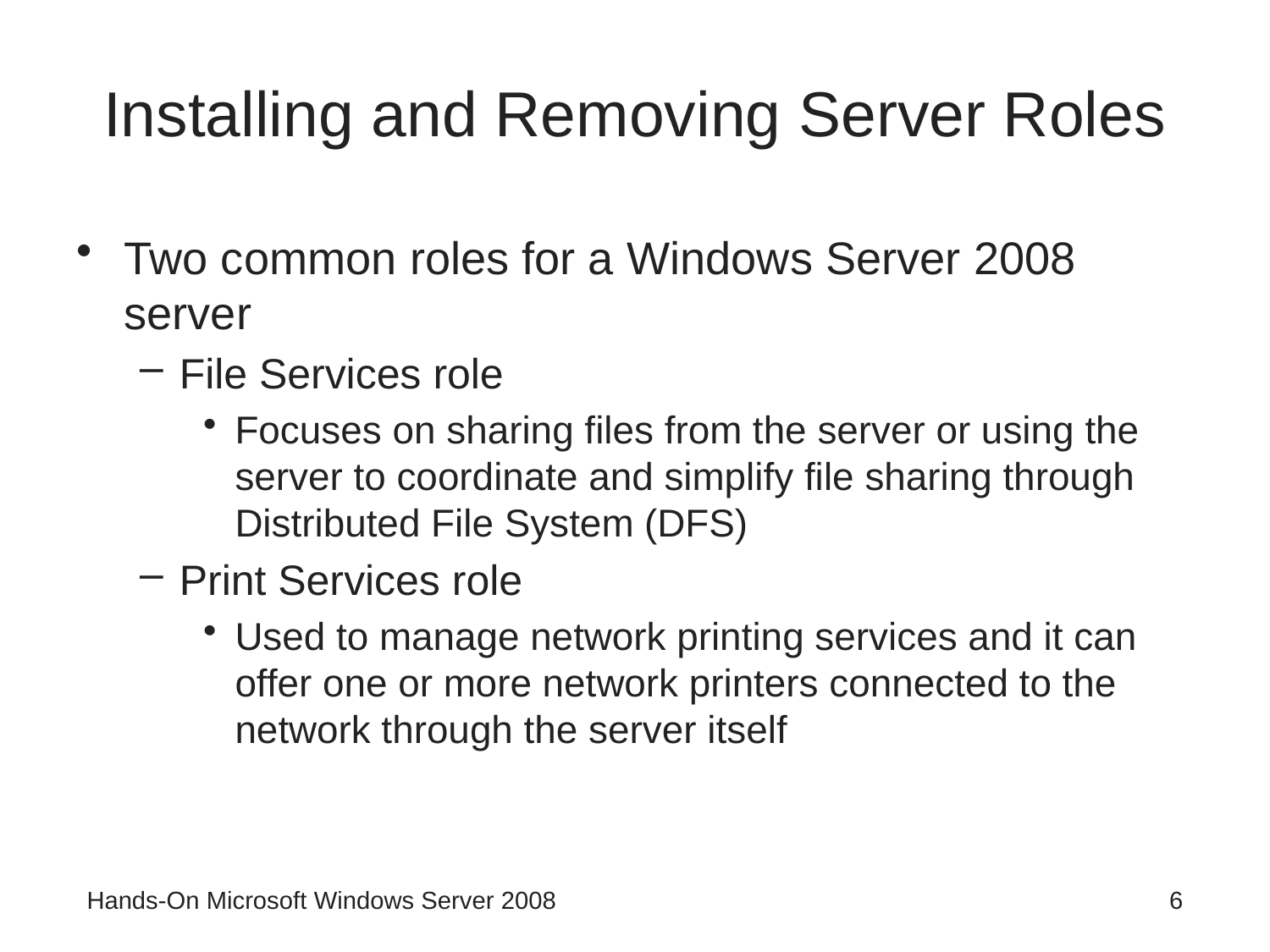

# Installing and Removing Server Roles
Two common roles for a Windows Server 2008 server
File Services role
Focuses on sharing files from the server or using the server to coordinate and simplify file sharing through Distributed File System (DFS)
Print Services role
Used to manage network printing services and it can offer one or more network printers connected to the network through the server itself
Hands-On Microsoft Windows Server 2008
6